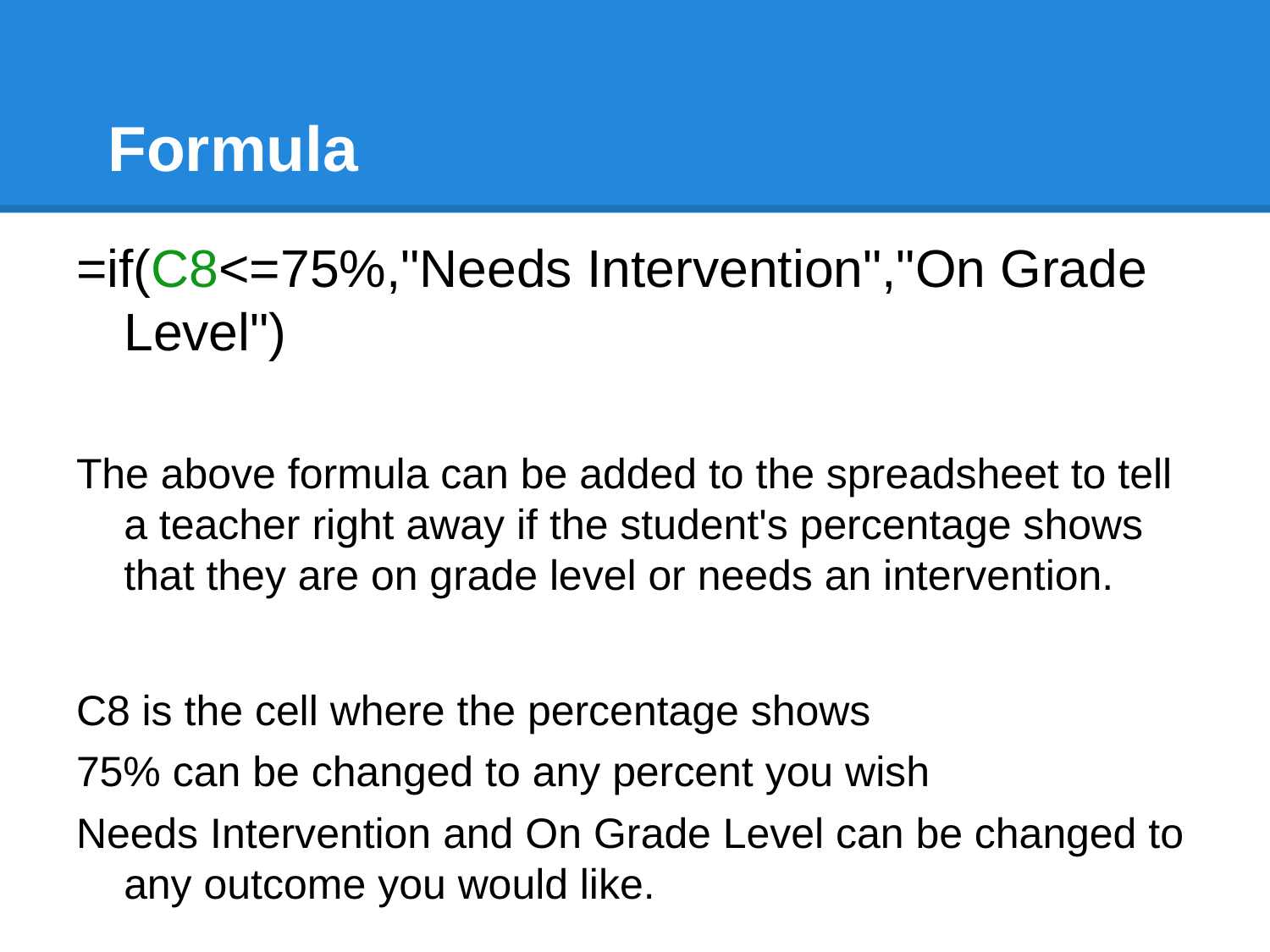

# Formula
=if(C8<=75%,"Needs Intervention","On Grade Level")

The above formula can be added to the spreadsheet to tell a teacher right away if the student's percentage shows that they are on grade level or needs an intervention.

C8 is the cell where the percentage shows
75% can be changed to any percent you wish
Needs Intervention and On Grade Level can be changed to any outcome you would like.